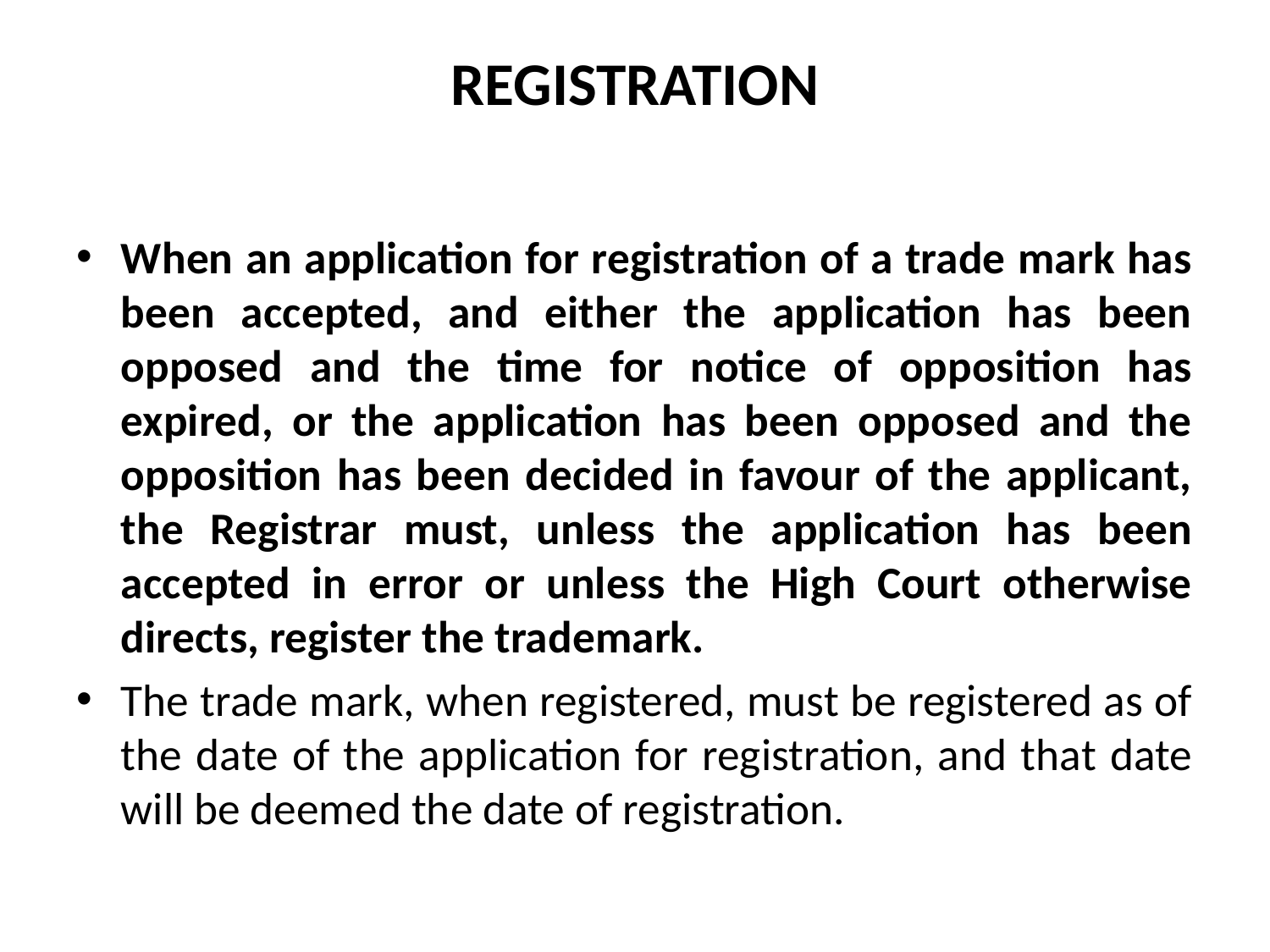

# REGISTRATION
When an application for registration of a trade mark has been accepted, and either the application has been opposed and the time for notice of opposition has expired, or the application has been opposed and the opposition has been decided in favour of the applicant, the Registrar must, unless the application has been accepted in error or unless the High Court otherwise directs, register the trademark.
The trade mark, when registered, must be registered as of the date of the application for registration, and that date will be deemed the date of registration.